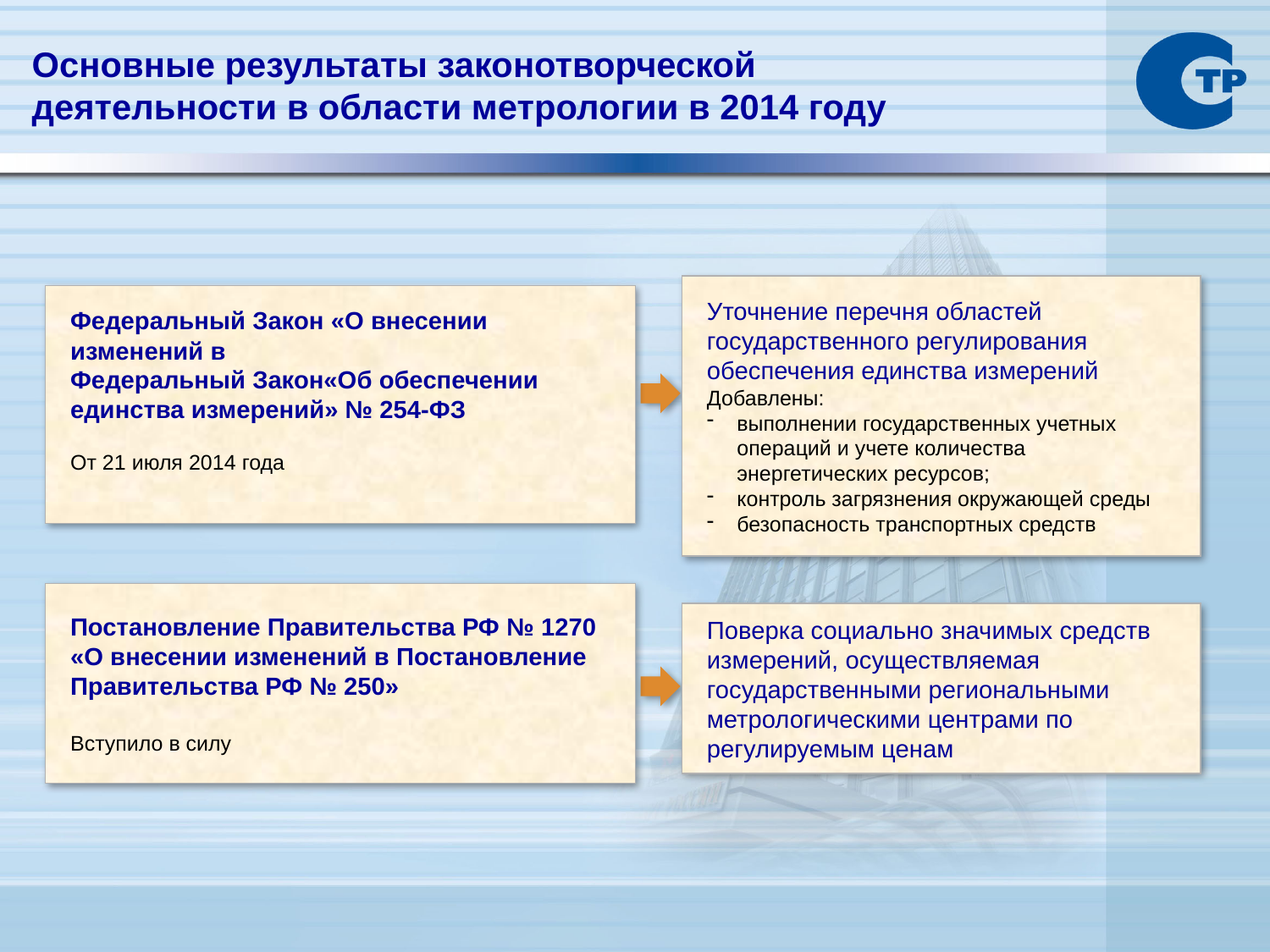

Основные результаты законотворческой
деятельности в области метрологии в 2014 году
Уточнение перечня областей государственного регулирования обеспечения единства измерений
Добавлены:
выполнении государственных учетных операций и учете количества энергетических ресурсов;
контроль загрязнения окружающей среды
безопасность транспортных средств
Федеральный Закон «О внесении изменений в
Федеральный Закон«Об обеспечении единства измерений» № 254-ФЗ

От 21 июля 2014 года

Постановление Правительства РФ № 1270 «О внесении изменений в Постановление Правительства РФ № 250»

Вступило в силу
Поверка социально значимых средств измерений, осуществляемая государственными региональными метрологическими центрами по регулируемым ценам